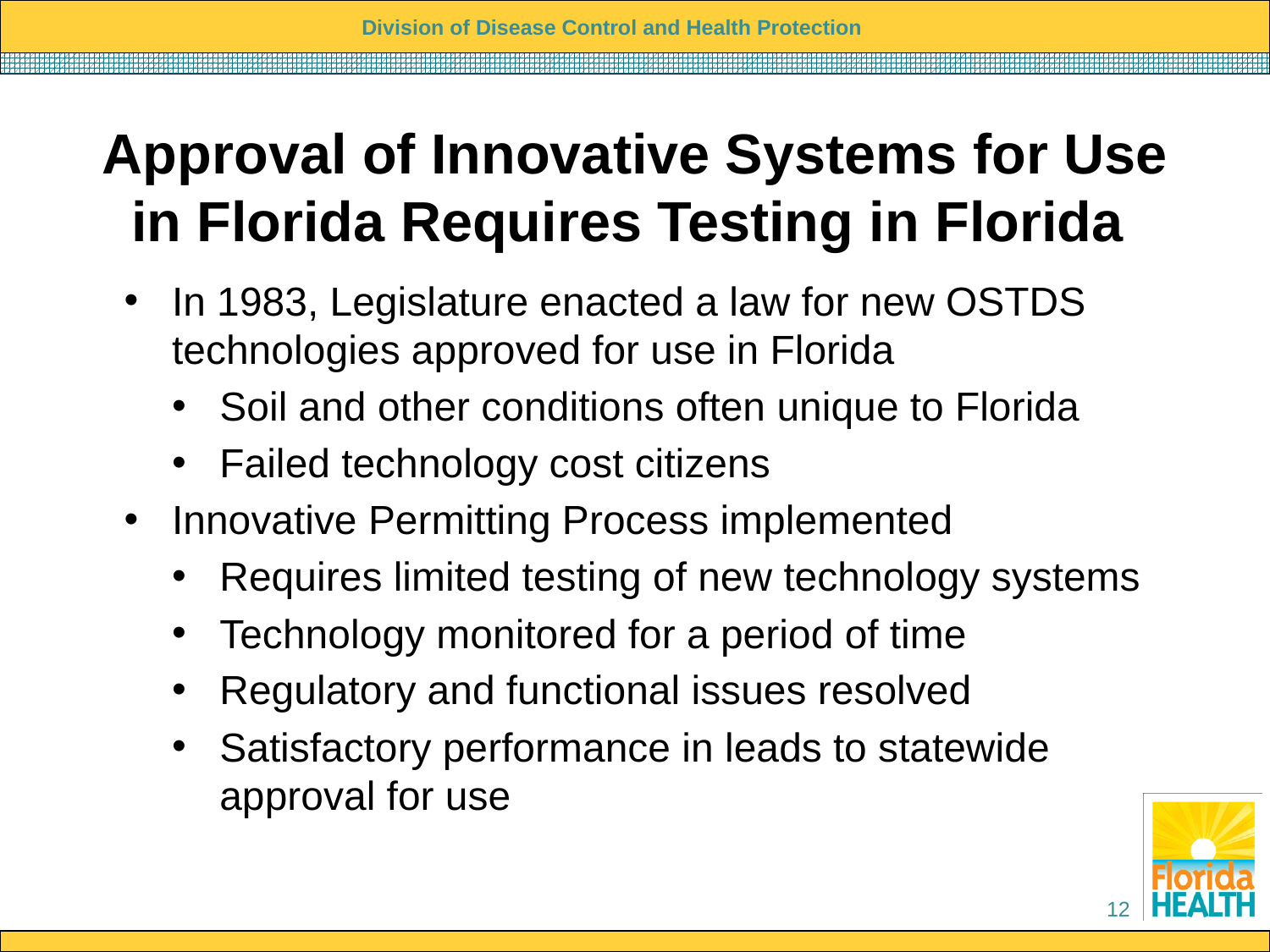

# Approval of Innovative Systems for Use in Florida Requires Testing in Florida
In 1983, Legislature enacted a law for new OSTDS technologies approved for use in Florida
Soil and other conditions often unique to Florida
Failed technology cost citizens
Innovative Permitting Process implemented
Requires limited testing of new technology systems
Technology monitored for a period of time
Regulatory and functional issues resolved
Satisfactory performance in leads to statewide approval for use